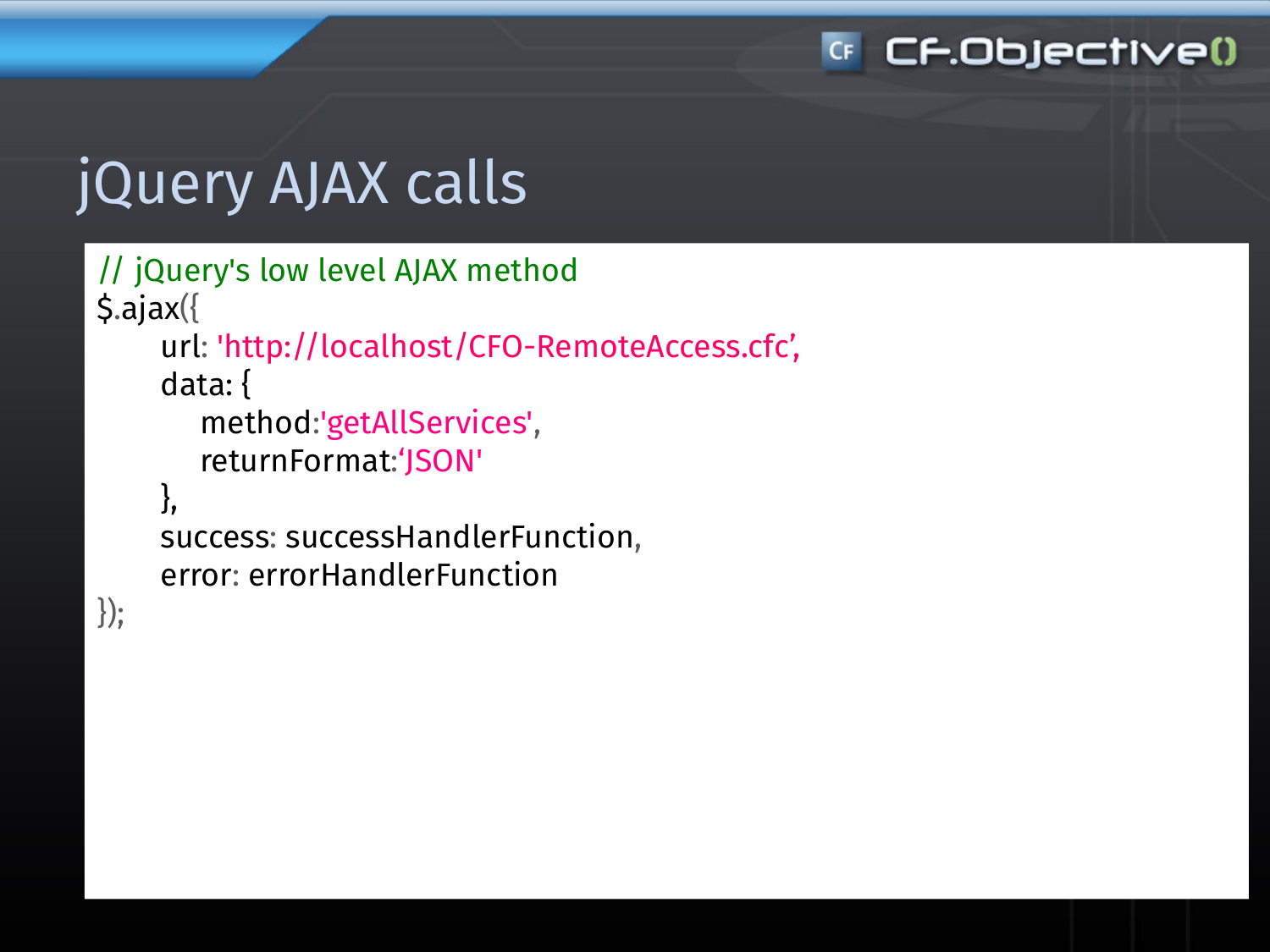

jQuery AJAX calls
// jQuery's low level AJAX method
$.ajax({
url: 'http://localhost/CFO-RemoteAccess.cfc’,
data: {
	method:'getAllServices',
	returnFormat:‘JSON'
},
success: successHandlerFunction,
error: errorHandlerFunction
});